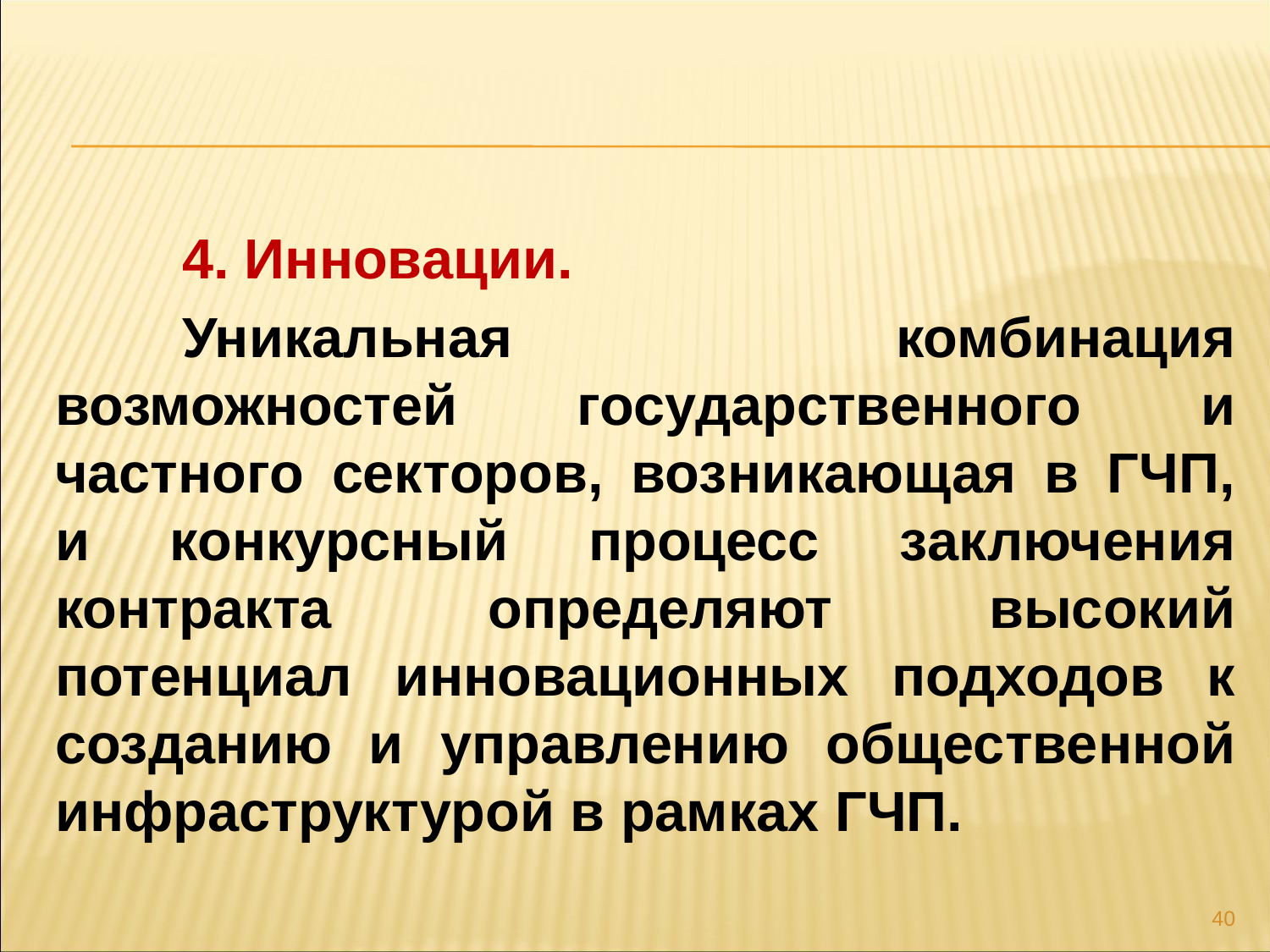

4. Инновации.
	Уникальная комбинация возможностей государственного и частного секторов, возникающая в ГЧП, и конкурсный процесс заключения контракта определяют высокий потенциал инновационных подходов к созданию и управлению общественной инфраструктурой в рамках ГЧП.

40